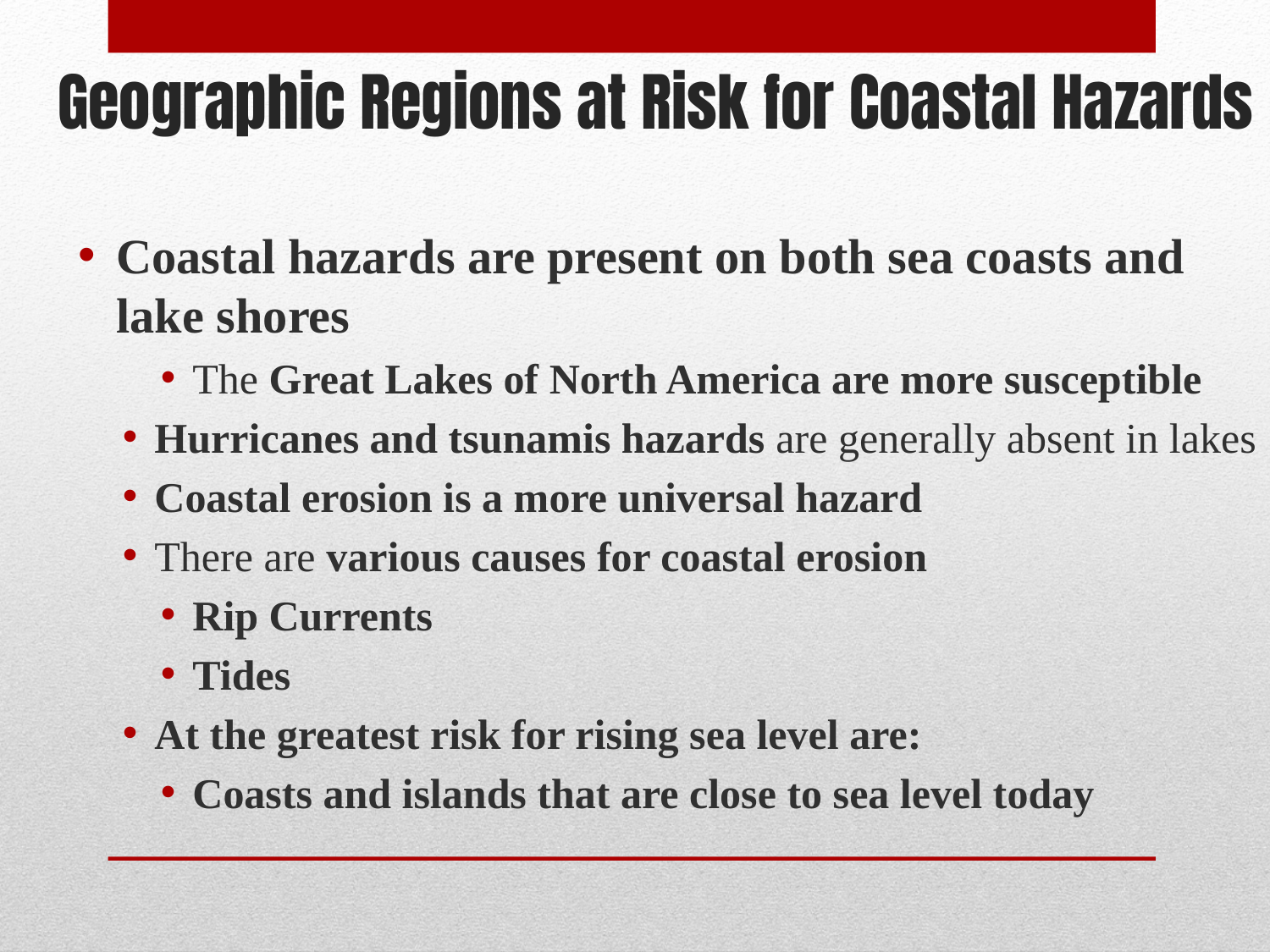

Geographic Regions at Risk for Coastal Hazards
Coastal hazards are present on both sea coasts and lake shores
The Great Lakes of North America are more susceptible
Hurricanes and tsunamis hazards are generally absent in lakes
Coastal erosion is a more universal hazard
There are various causes for coastal erosion
Rip Currents
Tides
At the greatest risk for rising sea level are:
Coasts and islands that are close to sea level today